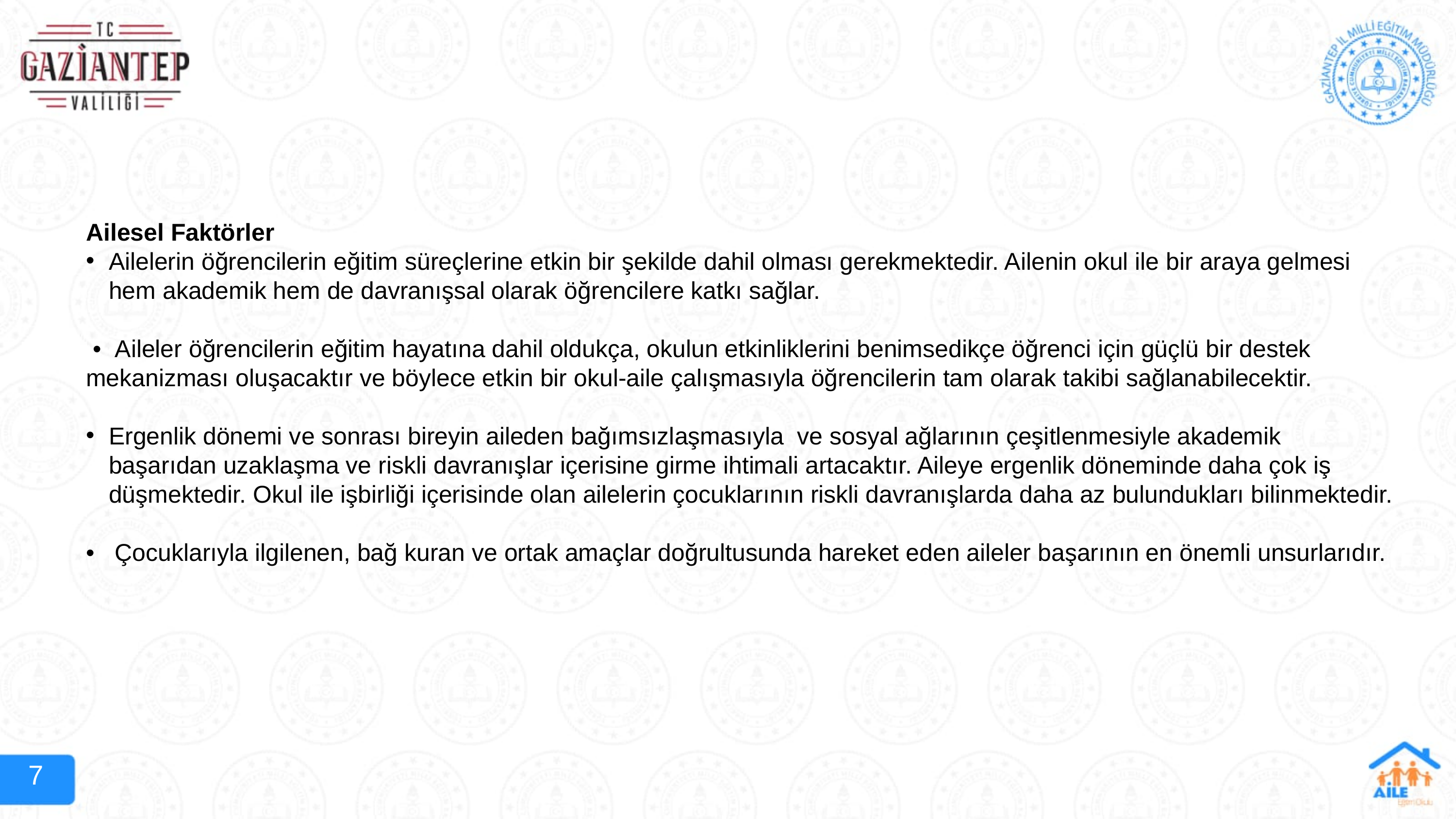

Ailesel Faktörler
Ailelerin öğrencilerin eğitim süreçlerine etkin bir şekilde dahil olması gerekmektedir. Ailenin okul ile bir araya gelmesi hem akademik hem de davranışsal olarak öğrencilere katkı sağlar.

 •  Aileler öğrencilerin eğitim hayatına dahil oldukça, okulun etkinliklerini benimsedikçe öğrenci için güçlü bir destek mekanizması oluşacaktır ve böylece etkin bir okul-aile çalışmasıyla öğrencilerin tam olarak takibi sağlanabilecektir.

Ergenlik dönemi ve sonrası bireyin aileden bağımsızlaşmasıyla  ve sosyal ağlarının çeşitlenmesiyle akademik başarıdan uzaklaşma ve riskli davranışlar içerisine girme ihtimali artacaktır. Aileye ergenlik döneminde daha çok iş düşmektedir. Okul ile işbirliği içerisinde olan ailelerin çocuklarının riskli davranışlarda daha az bulundukları bilinmektedir.

•   Çocuklarıyla ilgilenen, bağ kuran ve ortak amaçlar doğrultusunda hareket eden aileler başarının en önemli unsurlarıdır.
7